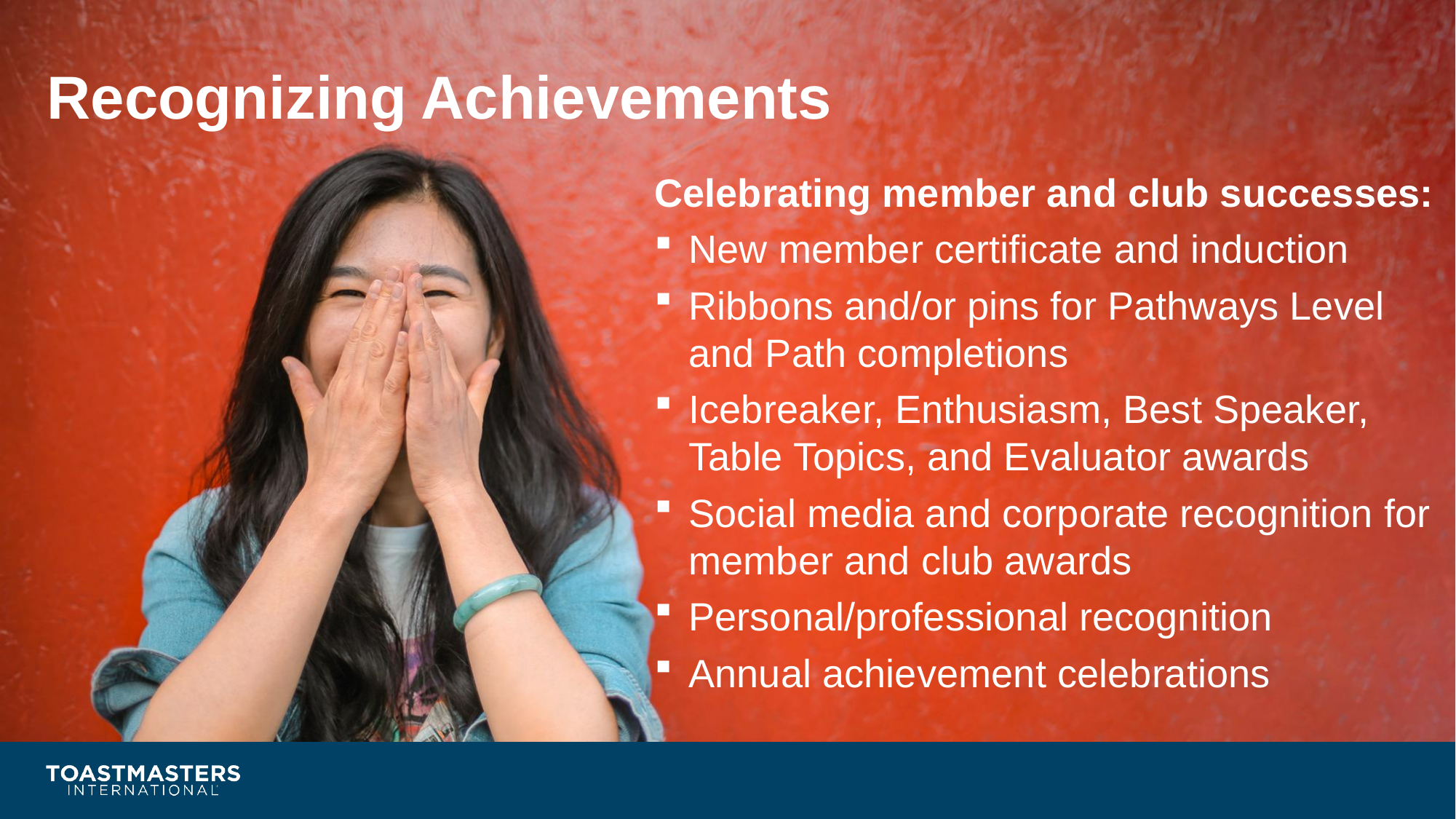

# Recognizing Achievements
Celebrating member and club successes:
New member certificate and induction
Ribbons and/or pins for Pathways Level and Path completions
Icebreaker, Enthusiasm, Best Speaker, Table Topics, and Evaluator awards
Social media and corporate recognition for  member and club awards
Personal/professional recognition
Annual achievement celebrations